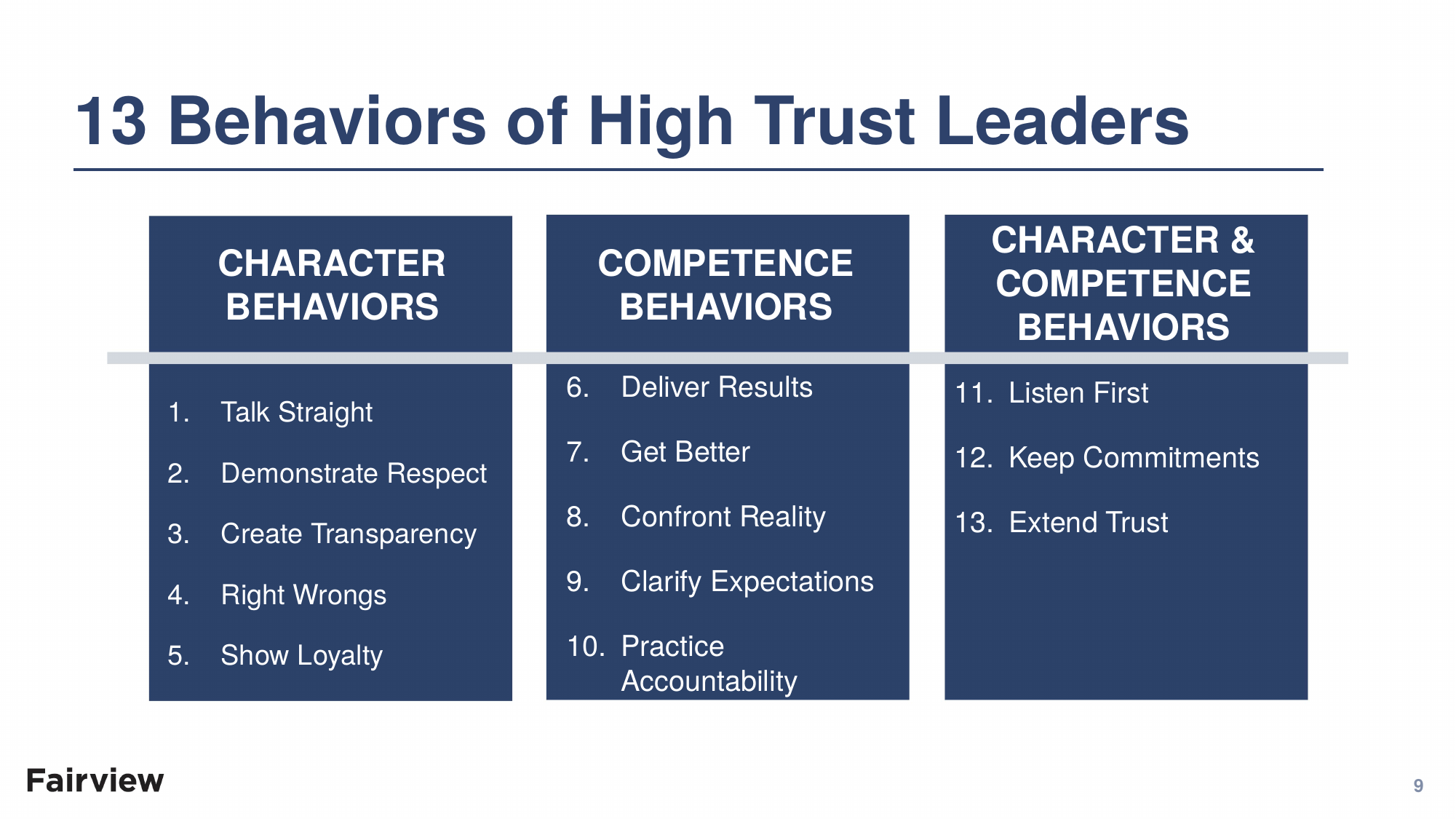

# 13 Behaviors of High Trust Leaders
Character & Competence Behaviors
Competence behaviors
Character behaviors
Talk Straight
Demonstrate Respect
Create Transparency
Right Wrongs
Show Loyalty
Deliver Results
Get Better
Confront Reality
Clarify Expectations
Practice Accountability
Listen First
Keep Commitments
Extend Trust
9